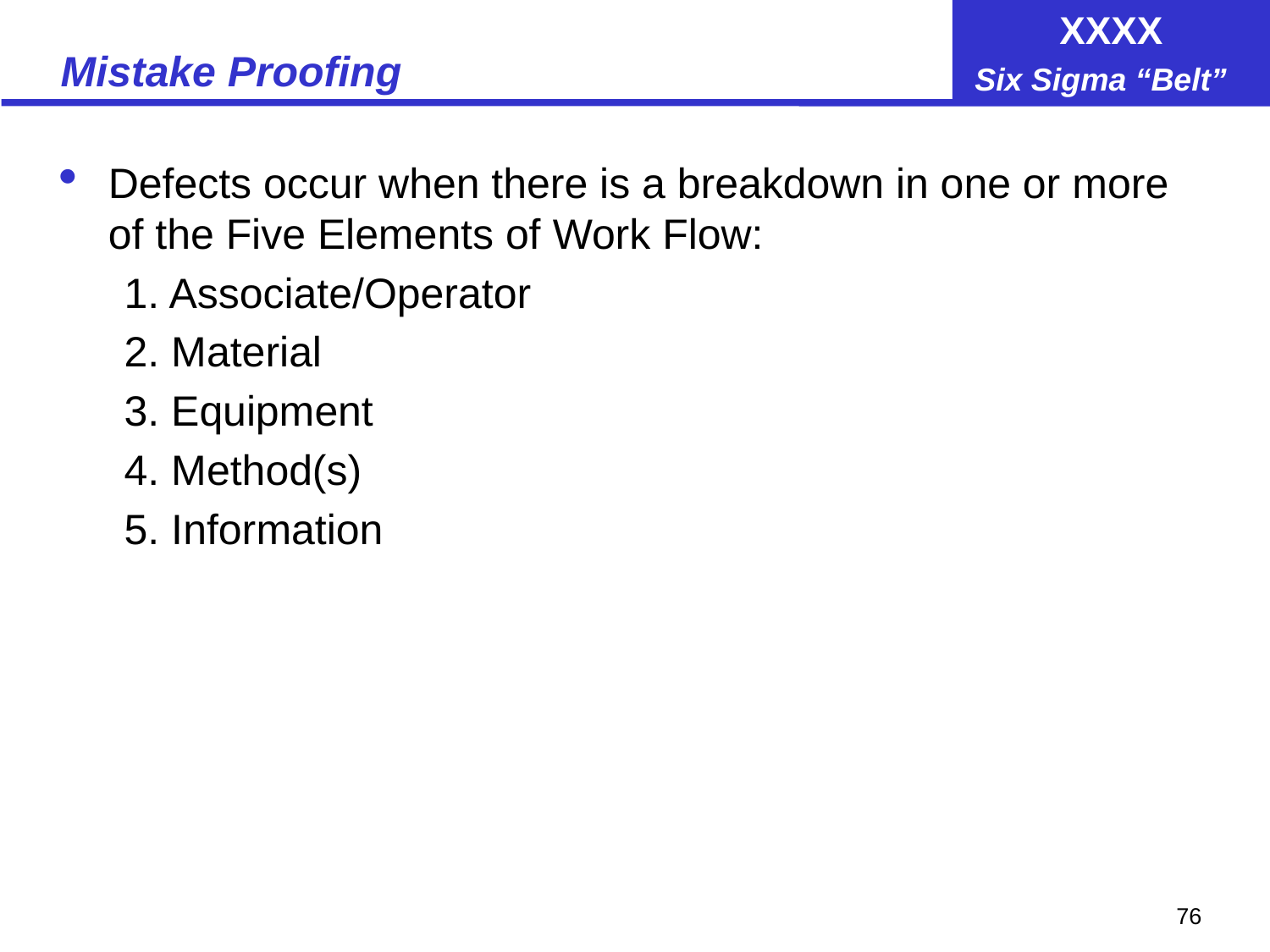

# Mistake Proofing
Defects occur when there is a breakdown in one or more of the Five Elements of Work Flow:
1. Associate/Operator
2. Material
3. Equipment
4. Method(s)
5. Information